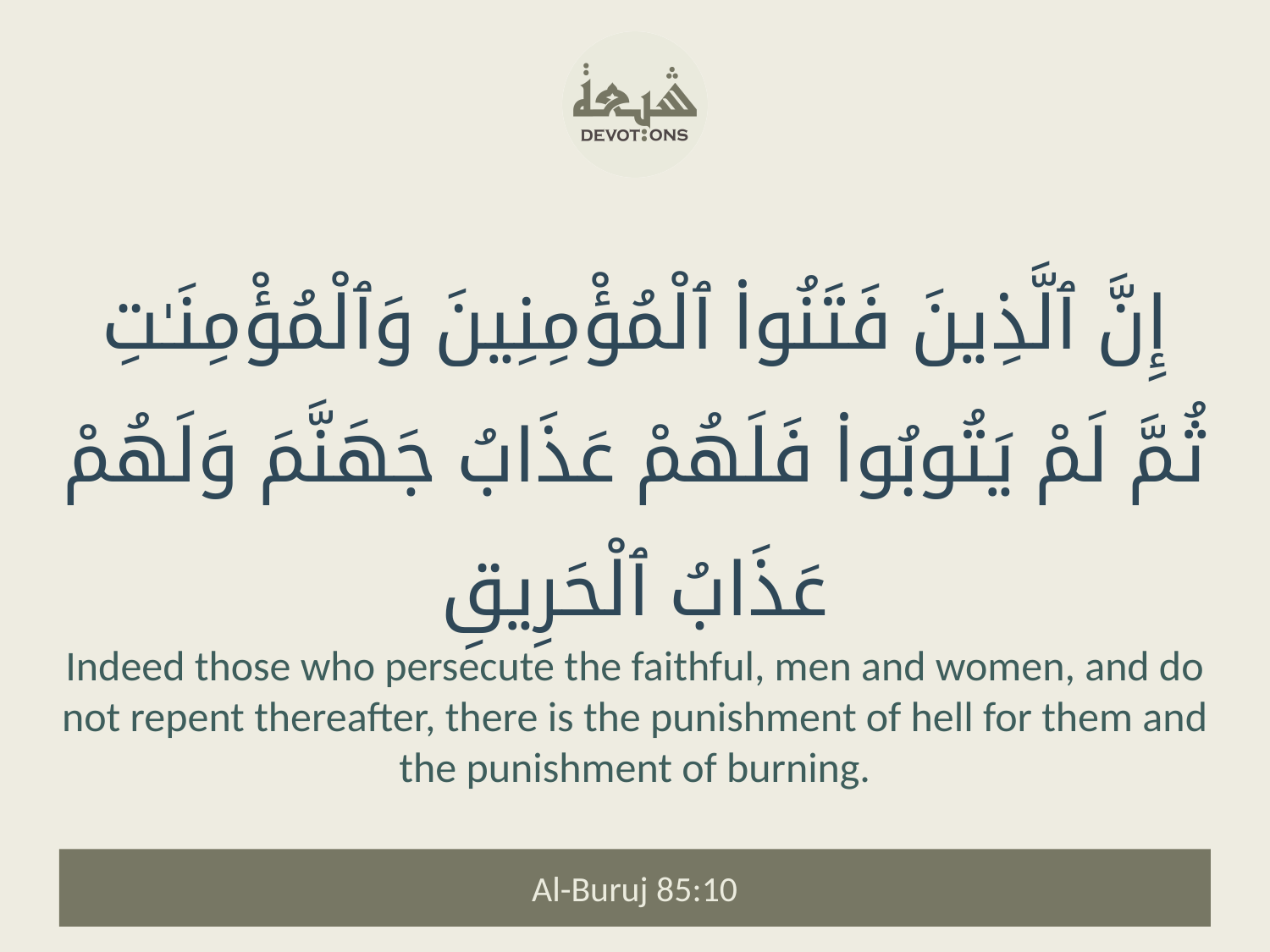

إِنَّ ٱلَّذِينَ فَتَنُوا۟ ٱلْمُؤْمِنِينَ وَٱلْمُؤْمِنَـٰتِ ثُمَّ لَمْ يَتُوبُوا۟ فَلَهُمْ عَذَابُ جَهَنَّمَ وَلَهُمْ عَذَابُ ٱلْحَرِيقِ
Indeed those who persecute the faithful, men and women, and do not repent thereafter, there is the punishment of hell for them and the punishment of burning.
Al-Buruj 85:10